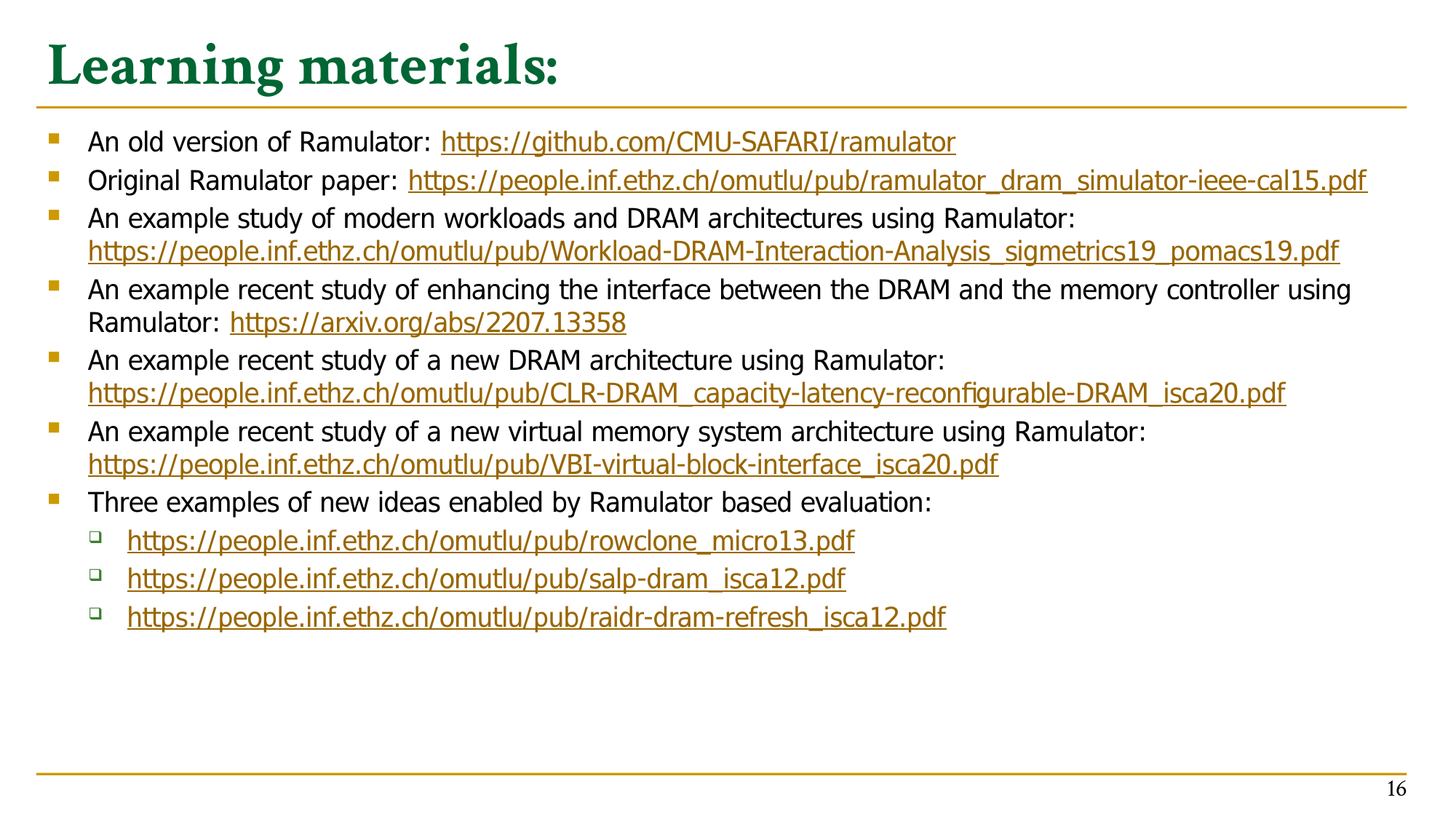

# Learning materials:
An old version of Ramulator: https://github.com/CMU-SAFARI/ramulator
Original Ramulator paper: https://people.inf.ethz.ch/omutlu/pub/ramulator_dram_simulator-ieee-cal15.pdf
An example study of modern workloads and DRAM architectures using Ramulator: https://people.inf.ethz.ch/omutlu/pub/Workload-DRAM-Interaction-Analysis_sigmetrics19_pomacs19.pdf
An example recent study of enhancing the interface between the DRAM and the memory controller using Ramulator: https://arxiv.org/abs/2207.13358
An example recent study of a new DRAM architecture using Ramulator: https://people.inf.ethz.ch/omutlu/pub/CLR-DRAM_capacity-latency-reconfigurable-DRAM_isca20.pdf
An example recent study of a new virtual memory system architecture using Ramulator: https://people.inf.ethz.ch/omutlu/pub/VBI-virtual-block-interface_isca20.pdf
Three examples of new ideas enabled by Ramulator based evaluation:
https://people.inf.ethz.ch/omutlu/pub/rowclone_micro13.pdf
https://people.inf.ethz.ch/omutlu/pub/salp-dram_isca12.pdf
https://people.inf.ethz.ch/omutlu/pub/raidr-dram-refresh_isca12.pdf

16